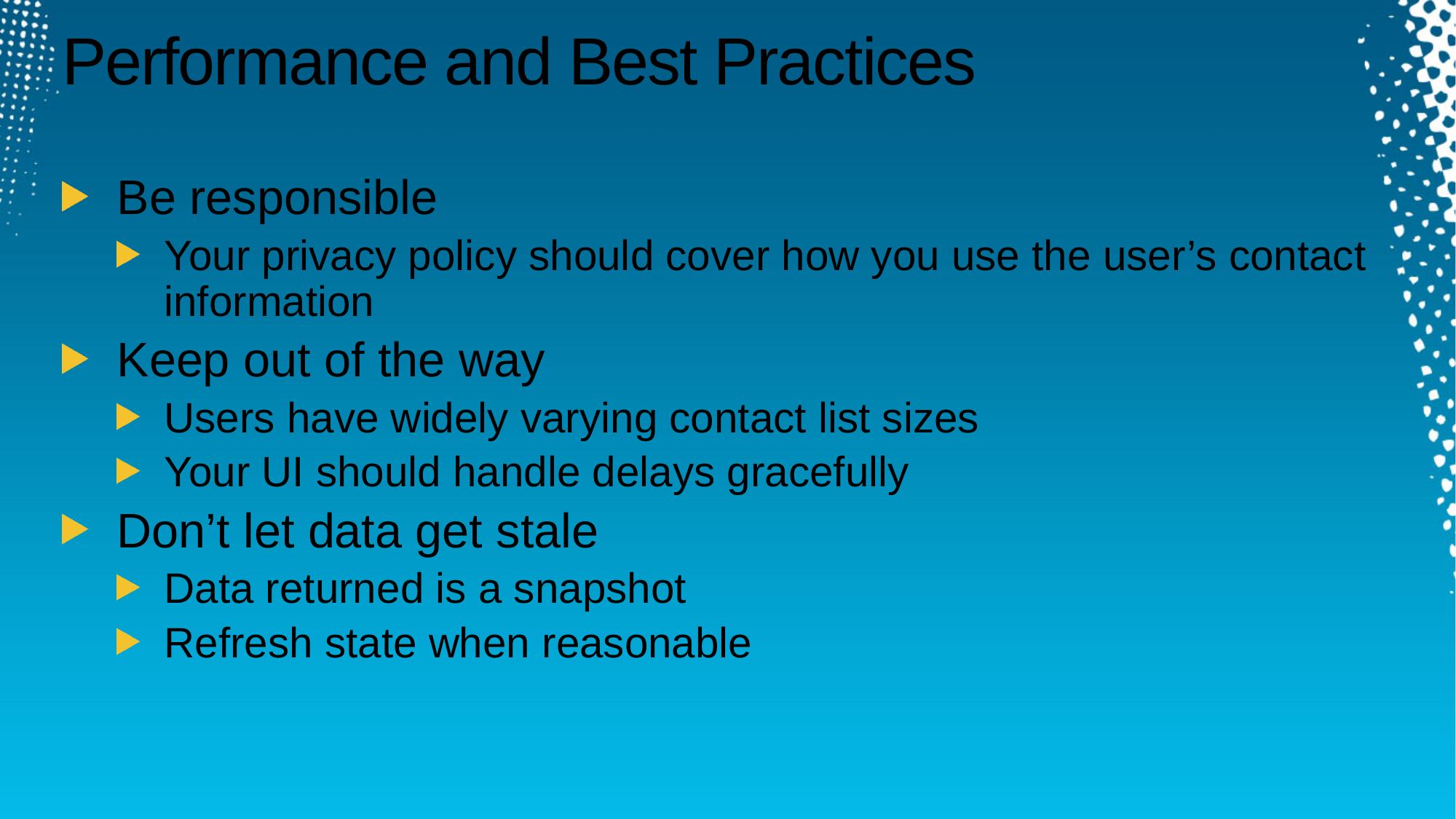

# Performance and Best Practices
Be responsible
Your privacy policy should cover how you use the user’s contact information
Keep out of the way
Users have widely varying contact list sizes
Your UI should handle delays gracefully
Don’t let data get stale
Data returned is a snapshot
Refresh state when reasonable